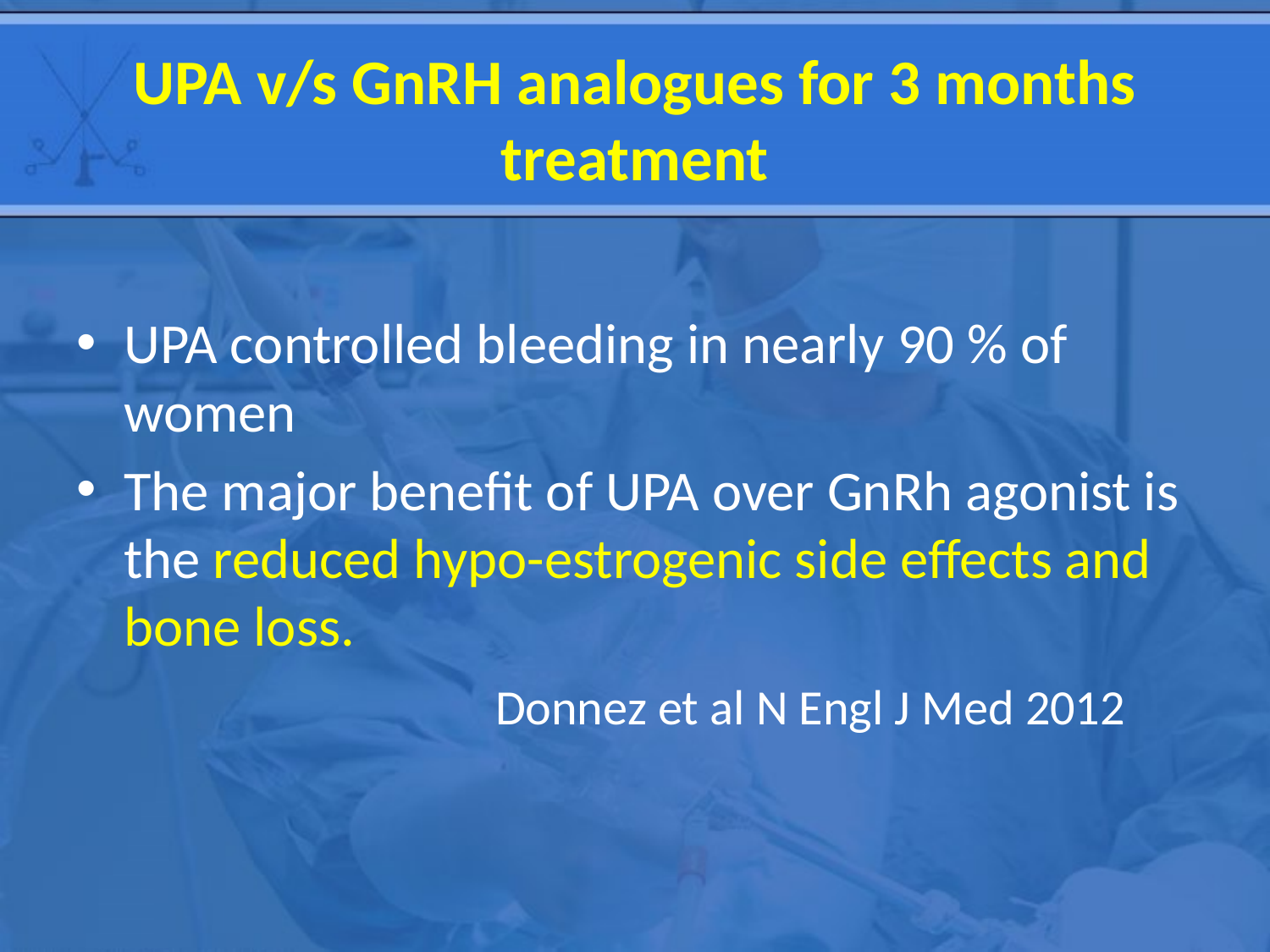

# UPA v/s GnRH analogues for 3 months treatment

UPA controlled bleeding in nearly 90 % of women
The major benefit of UPA over GnRh agonist is the reduced hypo-estrogenic side effects and bone loss.
                                 Donnez et al N Engl J Med 2012